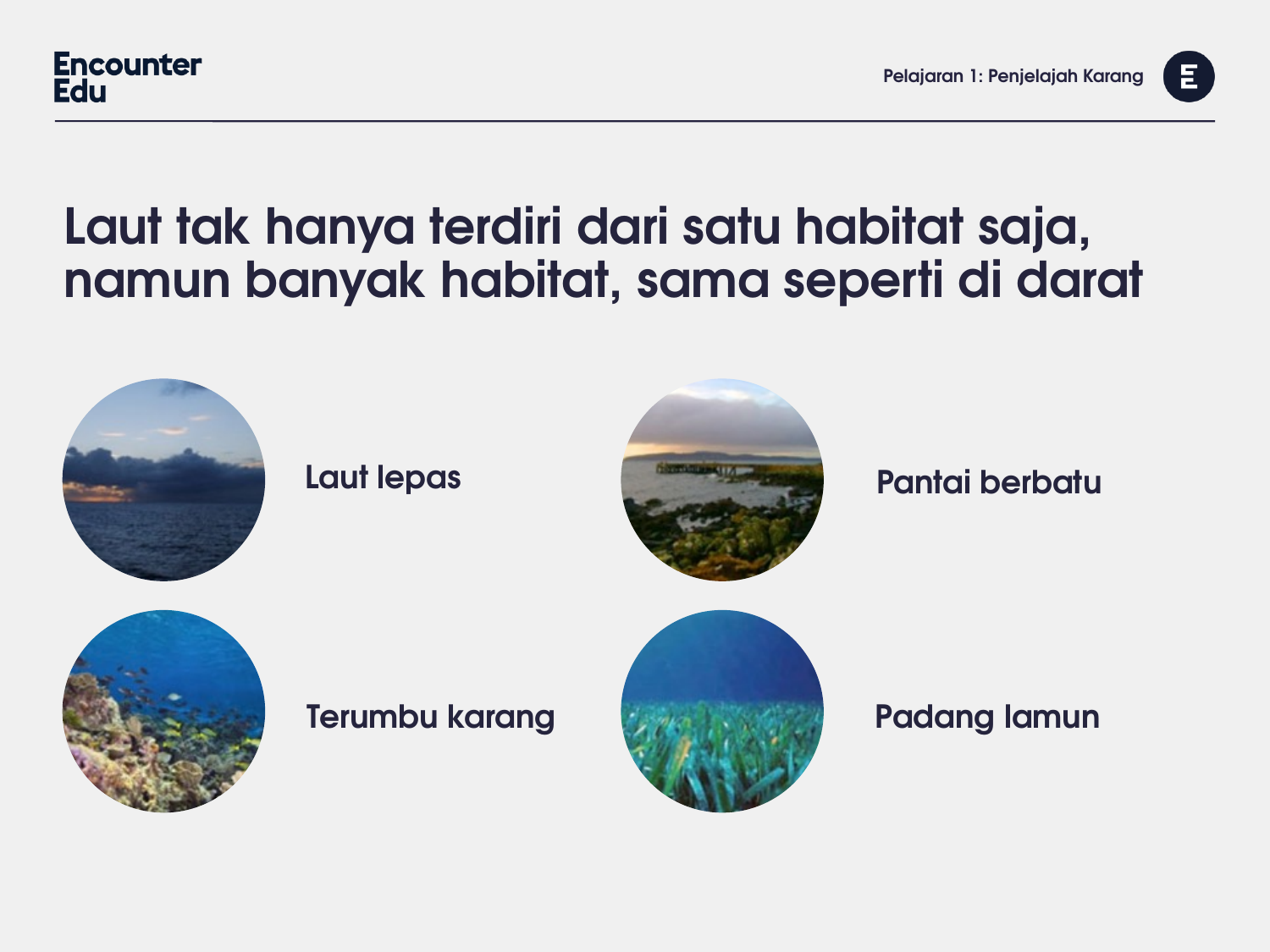

# Pelajaran 1: Penjelajah Karang
Laut tak hanya terdiri dari satu habitat saja, namun banyak habitat, sama seperti di darat

Laut lepas
Pantai berbatu

Terumbu karang
Padang lamun